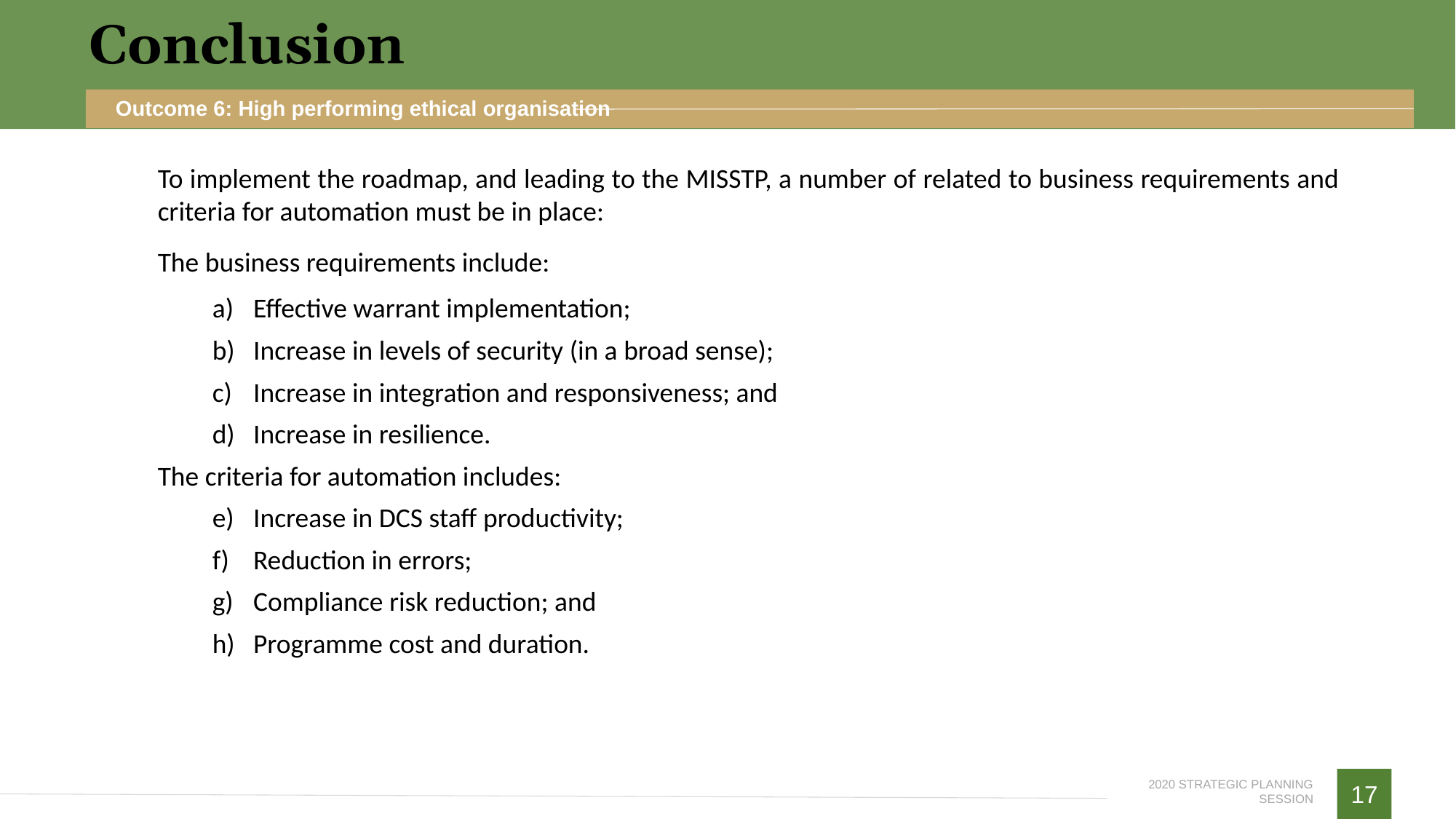

Conclusion
Outcome 6: High performing ethical organisation
To implement the roadmap, and leading to the MISSTP, a number of related to business requirements and criteria for automation must be in place:
The business requirements include:
Effective warrant implementation;
Increase in levels of security (in a broad sense);
Increase in integration and responsiveness; and
Increase in resilience.
The criteria for automation includes:
Increase in DCS staff productivity;
Reduction in errors;
Compliance risk reduction; and
Programme cost and duration.